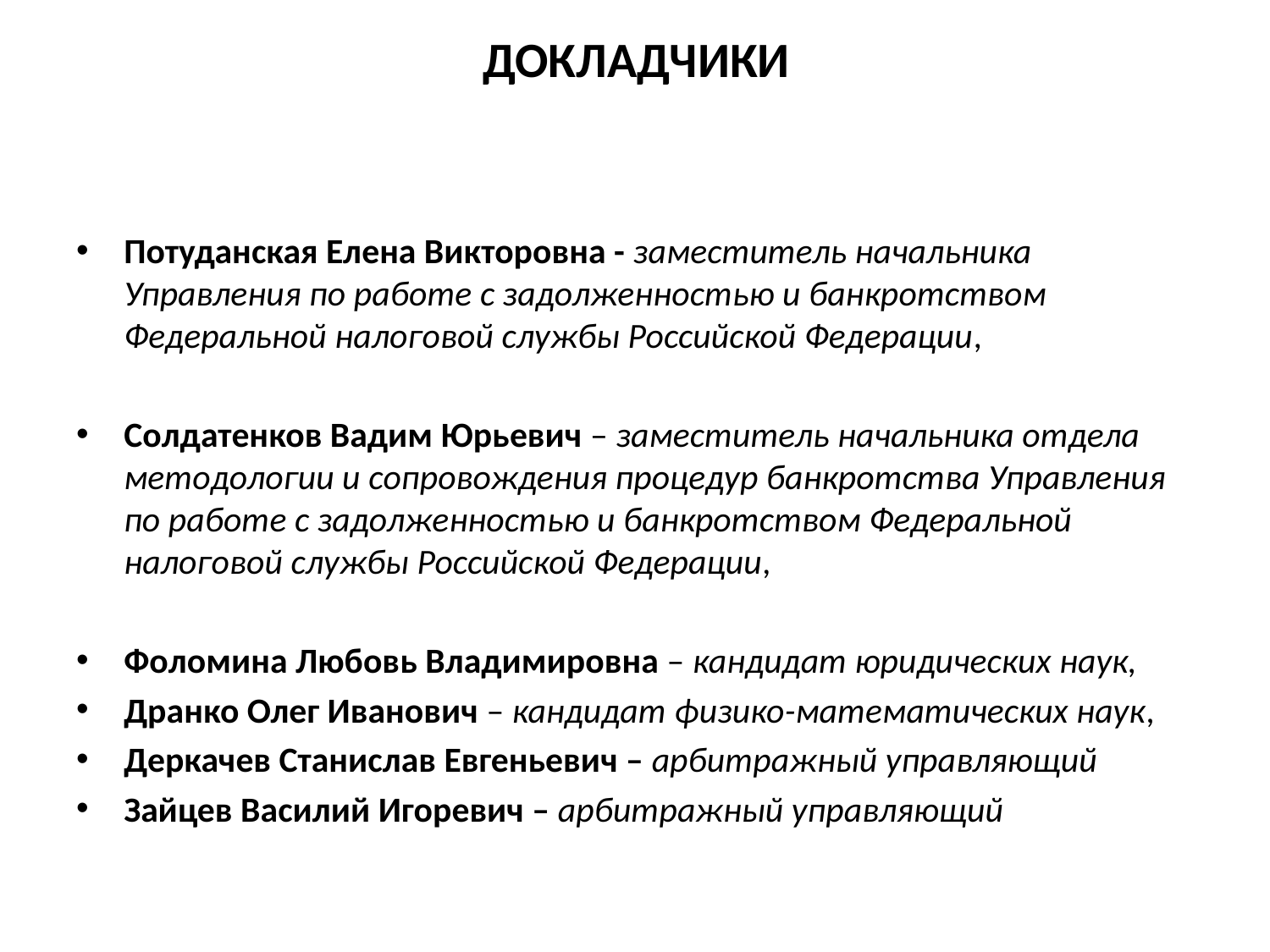

# ДОКЛАДЧИКИ
Потуданская Елена Викторовна - заместитель начальника Управления по работе с задолженностью и банкротством Федеральной налоговой службы Российской Федерации,

Солдатенков Вадим Юрьевич – заместитель начальника отдела методологии и сопровождения процедур банкротства Управления по работе с задолженностью и банкротством Федеральной налоговой службы Российской Федерации,

Фоломина Любовь Владимировна – кандидат юридических наук,
Дранко Олег Иванович – кандидат физико-математических наук,
Деркачев Станислав Евгеньевич – арбитражный управляющий
Зайцев Василий Игоревич – арбитражный управляющий